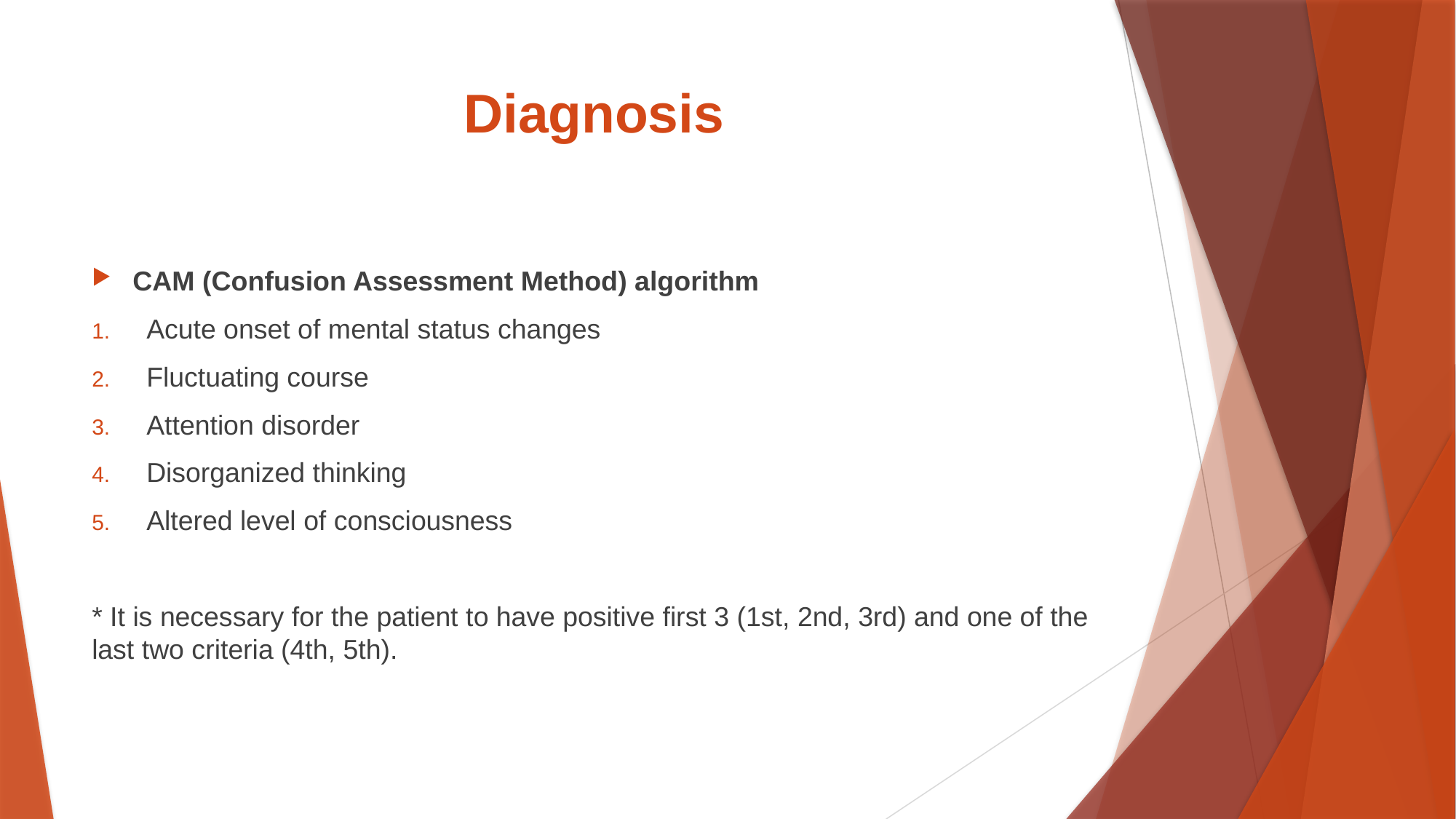

# Diagnosis
CAM (Confusion Assessment Method) algorithm
Acute onset of mental status changes
Fluctuating course
Attention disorder
Disorganized thinking
Altered level of consciousness

* It is necessary for the patient to have positive first 3 (1st, 2nd, 3rd) and one of the last two criteria (4th, 5th).